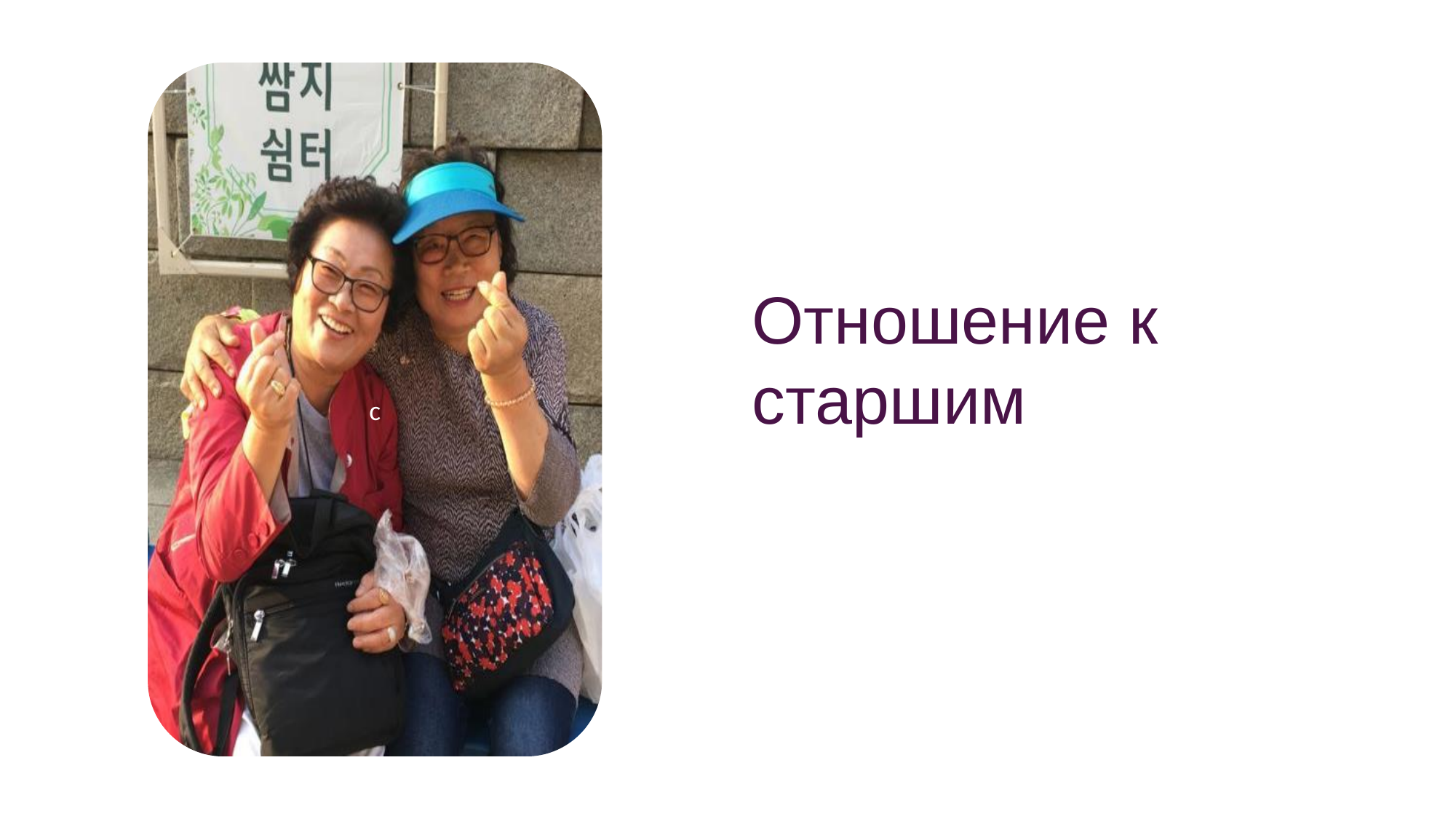

с
с
Отношение к старшим
Используют обе руки – проявляют уважение